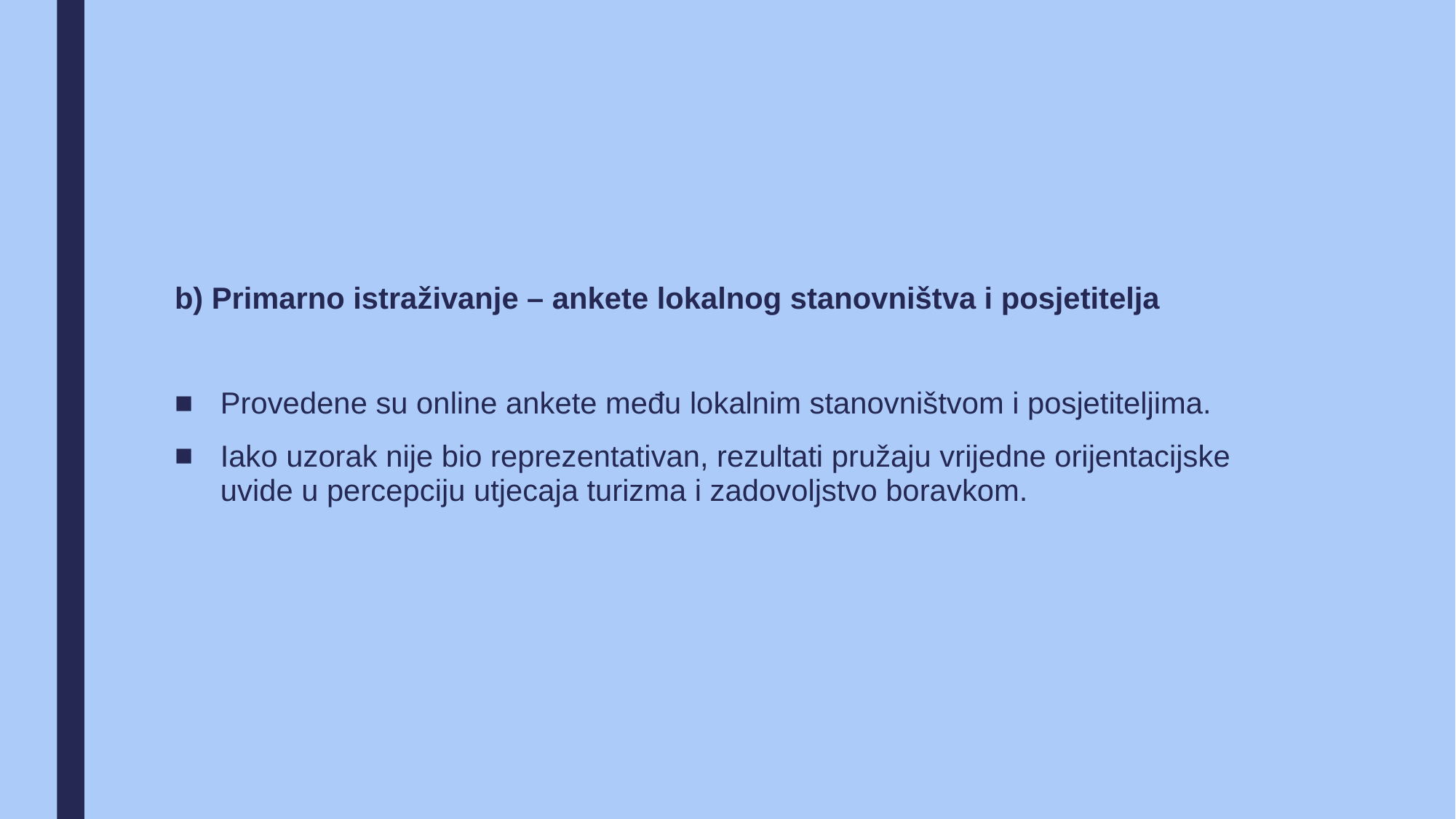

b) Primarno istraživanje – ankete lokalnog stanovništva i posjetitelja

Provedene su online ankete među lokalnim stanovništvom i posjetiteljima.
Iako uzorak nije bio reprezentativan, rezultati pružaju vrijedne orijentacijske uvide u percepciju utjecaja turizma i zadovoljstvo boravkom.